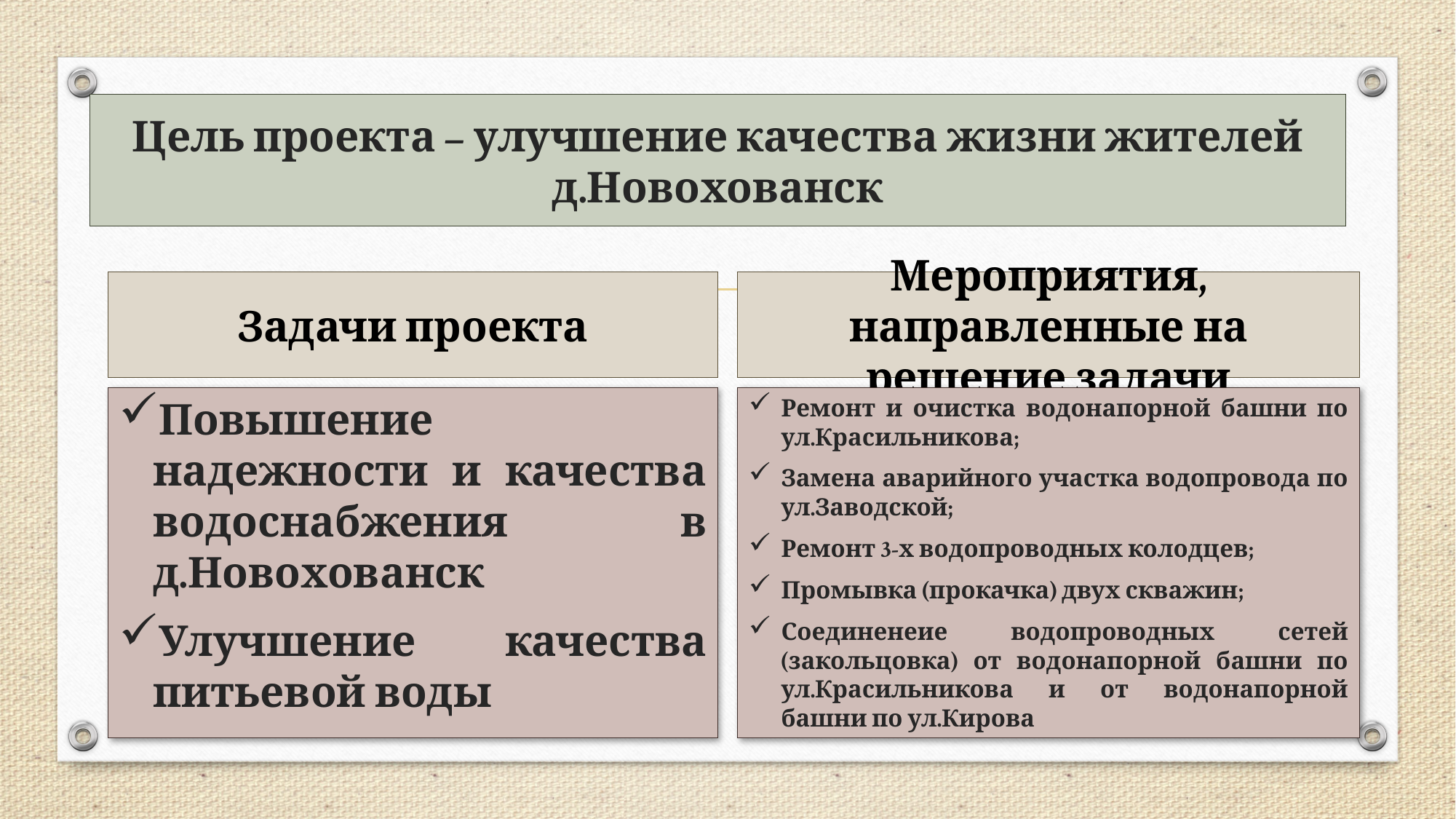

# Цель проекта – улучшение качества жизни жителей д.Новохованск
Мероприятия, направленные на решение задачи
Задачи проекта
Повышение надежности и качества водоснабжения в д.Новохованск
Улучшение качества питьевой воды
Ремонт и очистка водонапорной башни по ул.Красильникова;
Замена аварийного участка водопровода по ул.Заводской;
Ремонт 3-х водопроводных колодцев;
Промывка (прокачка) двух скважин;
Соединенеие водопроводных сетей (закольцовка) от водонапорной башни по ул.Красильникова и от водонапорной башни по ул.Кирова